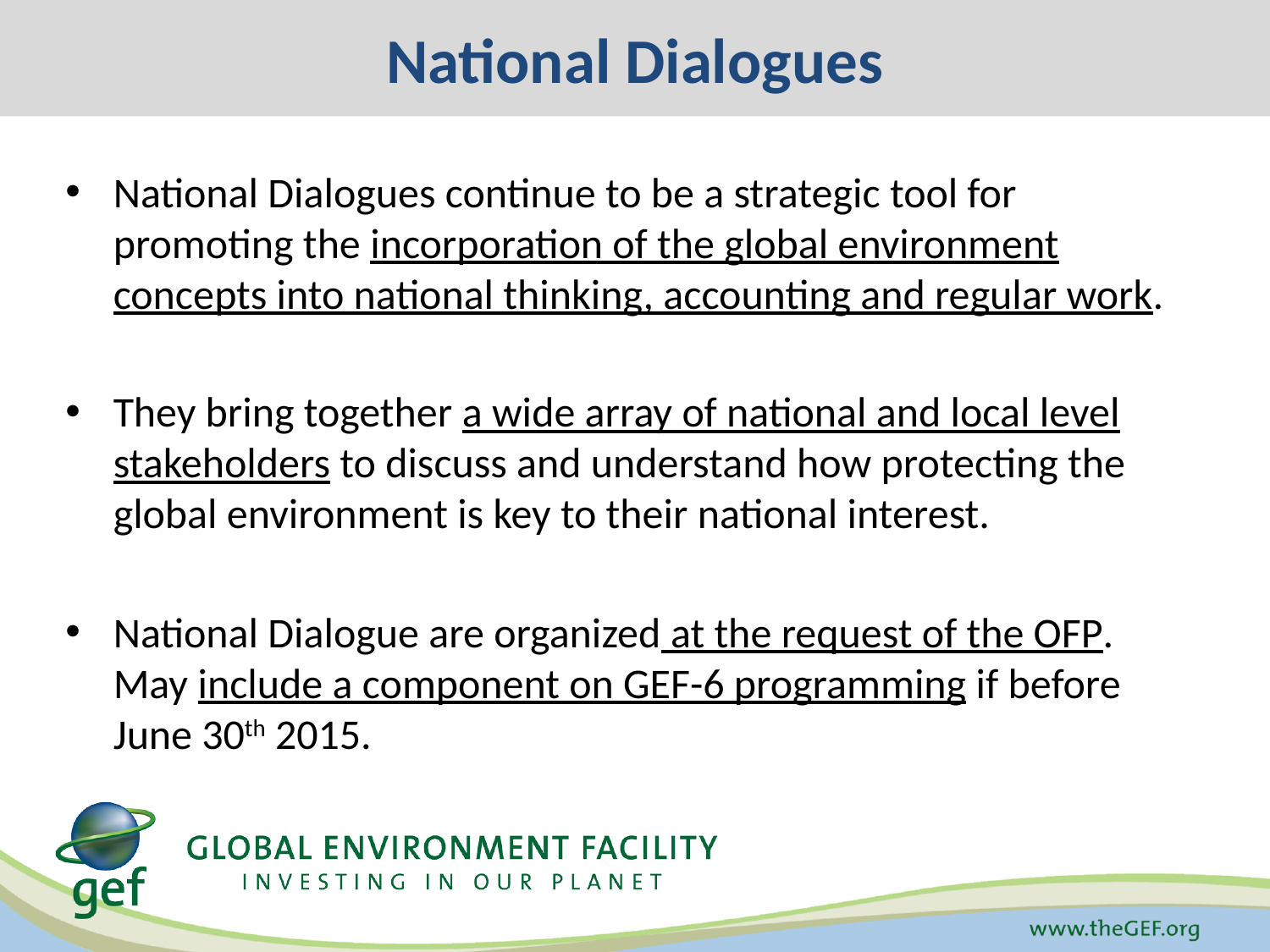

# National Dialogues
National Dialogues continue to be a strategic tool for promoting the incorporation of the global environment concepts into national thinking, accounting and regular work.

They bring together a wide array of national and local level stakeholders to discuss and understand how protecting the global environment is key to their national interest.

National Dialogue are organized at the request of the OFP. May include a component on GEF-6 programming if before June 30th 2015.